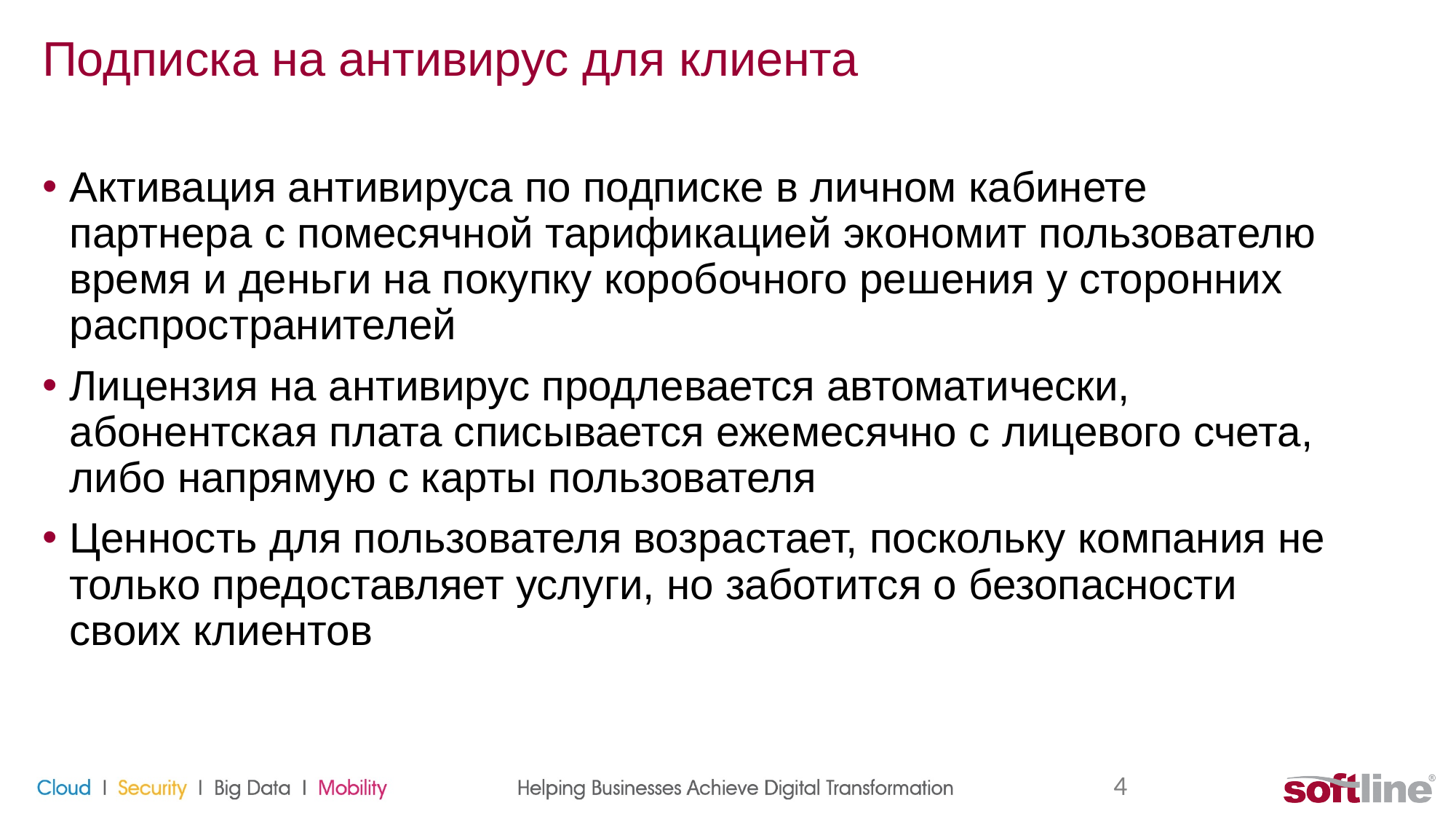

# Подписка на антивирус для клиента
Активация антивируса по подписке в личном кабинете партнера с помесячной тарификацией экономит пользователю время и деньги на покупку коробочного решения у сторонних распространителей
Лицензия на антивирус продлевается автоматически, абонентская плата списывается ежемесячно с лицевого счета, либо напрямую с карты пользователя
Ценность для пользователя возрастает, поскольку компания не только предоставляет услуги, но заботится о безопасности своих клиентов

4